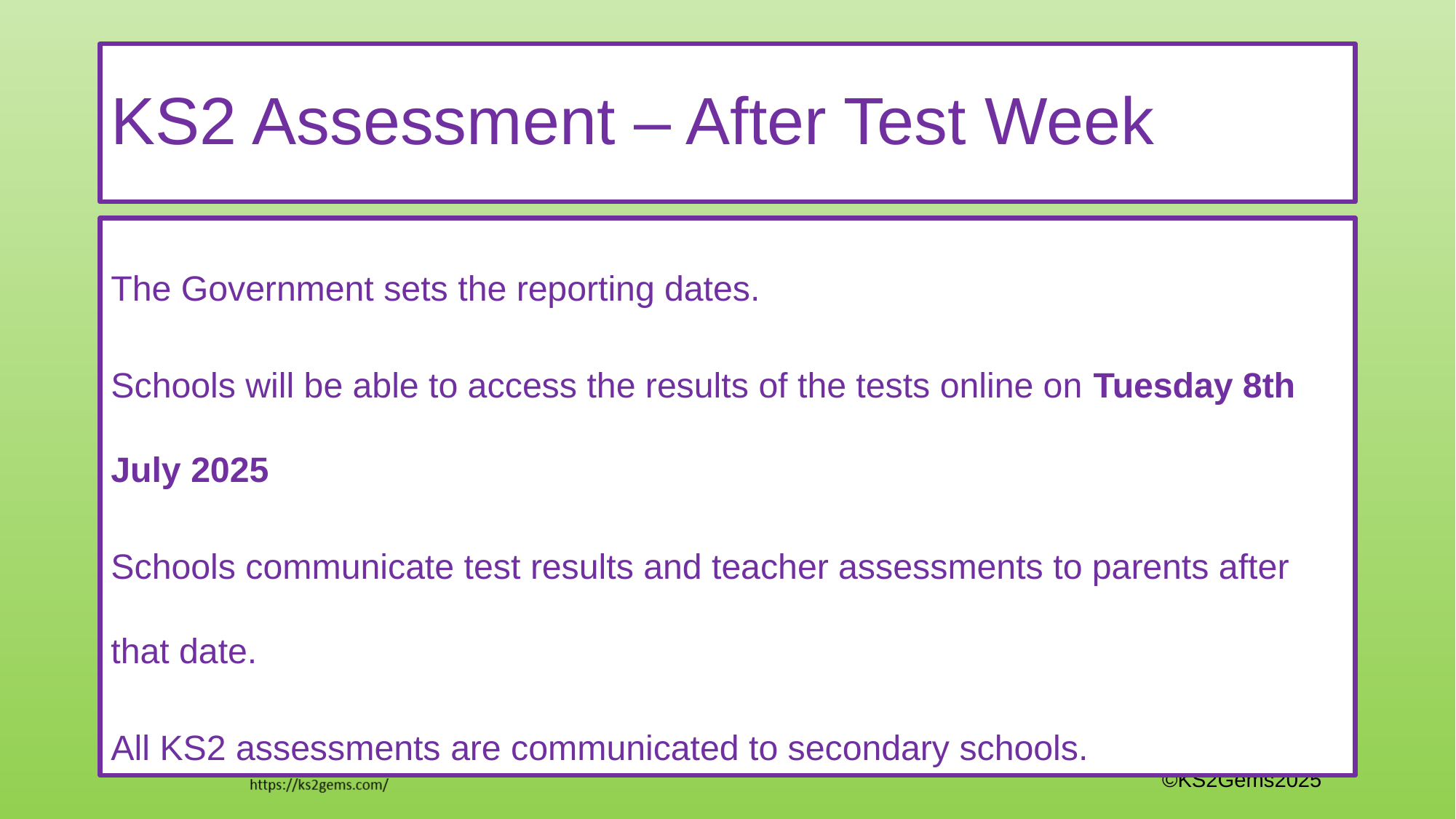

# KS2 Assessment – After Test Week
The Government sets the reporting dates.
Schools will be able to access the results of the tests online on Tuesday 8th July 2025
Schools communicate test results and teacher assessments to parents after that date.
All KS2 assessments are communicated to secondary schools.